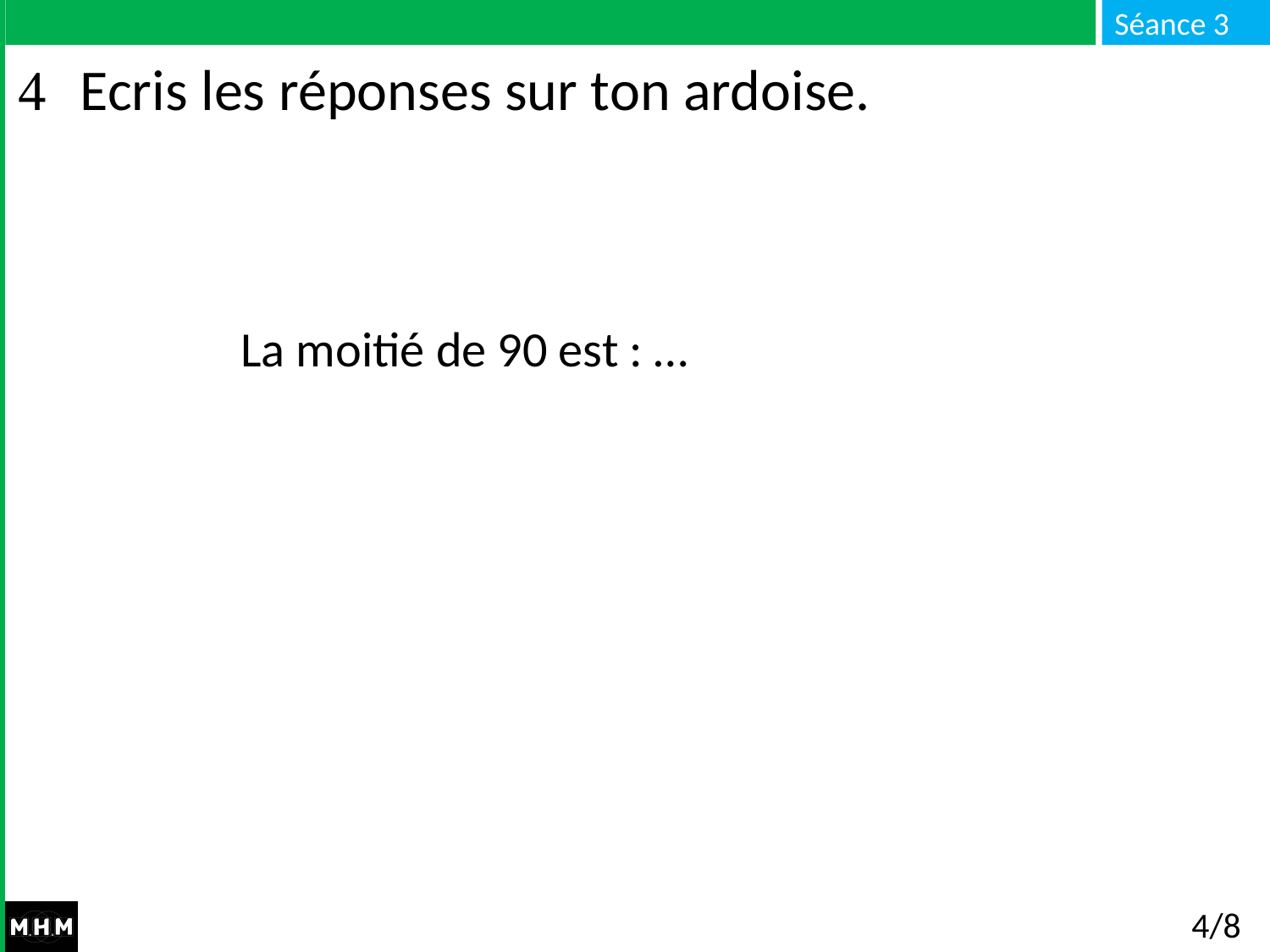

# Ecris les réponses sur ton ardoise.
La moitié de 90 est : …

4/8